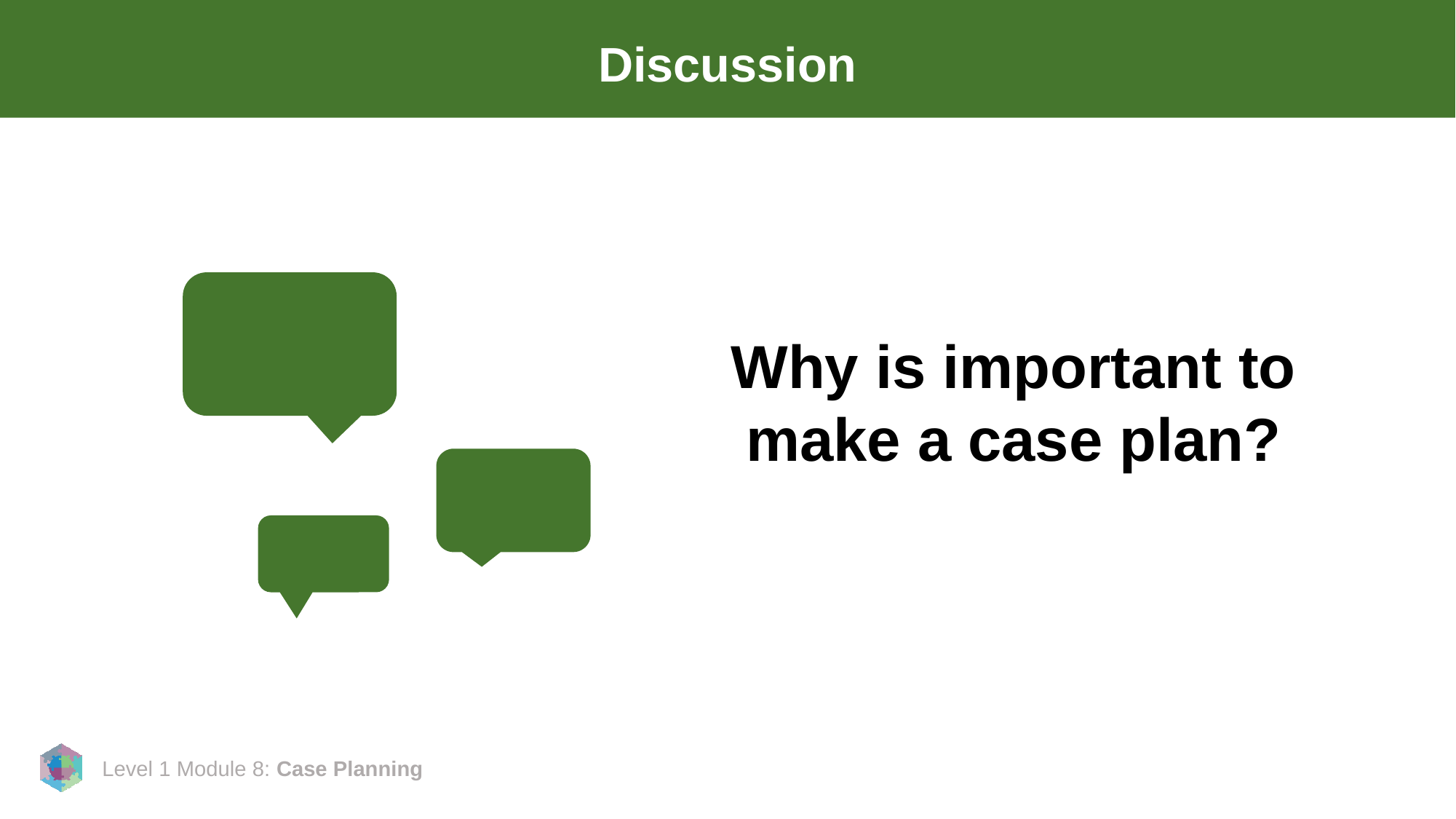

# Discussion

Why is important to make a case plan?